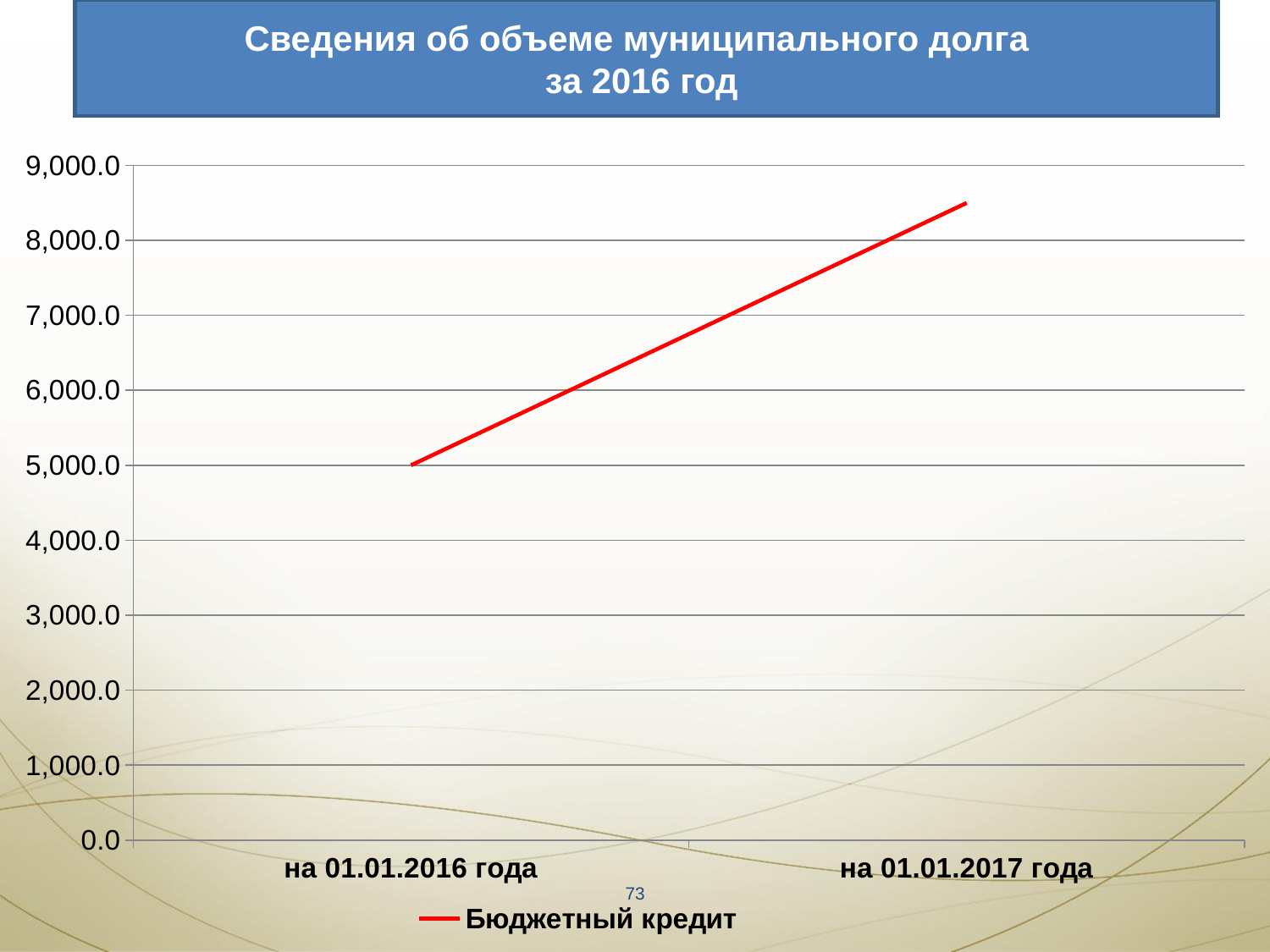

Сведения об объеме муниципального долга
за 2016 год

### Chart: Сведения об объеме муниципального долга  за 2016 год

| Category | Бюджетный кредит  |
|---|---|
| на 01.01.2016 года | 5000.0 |
| на 01.01.2017 года | 8500.0 |
73